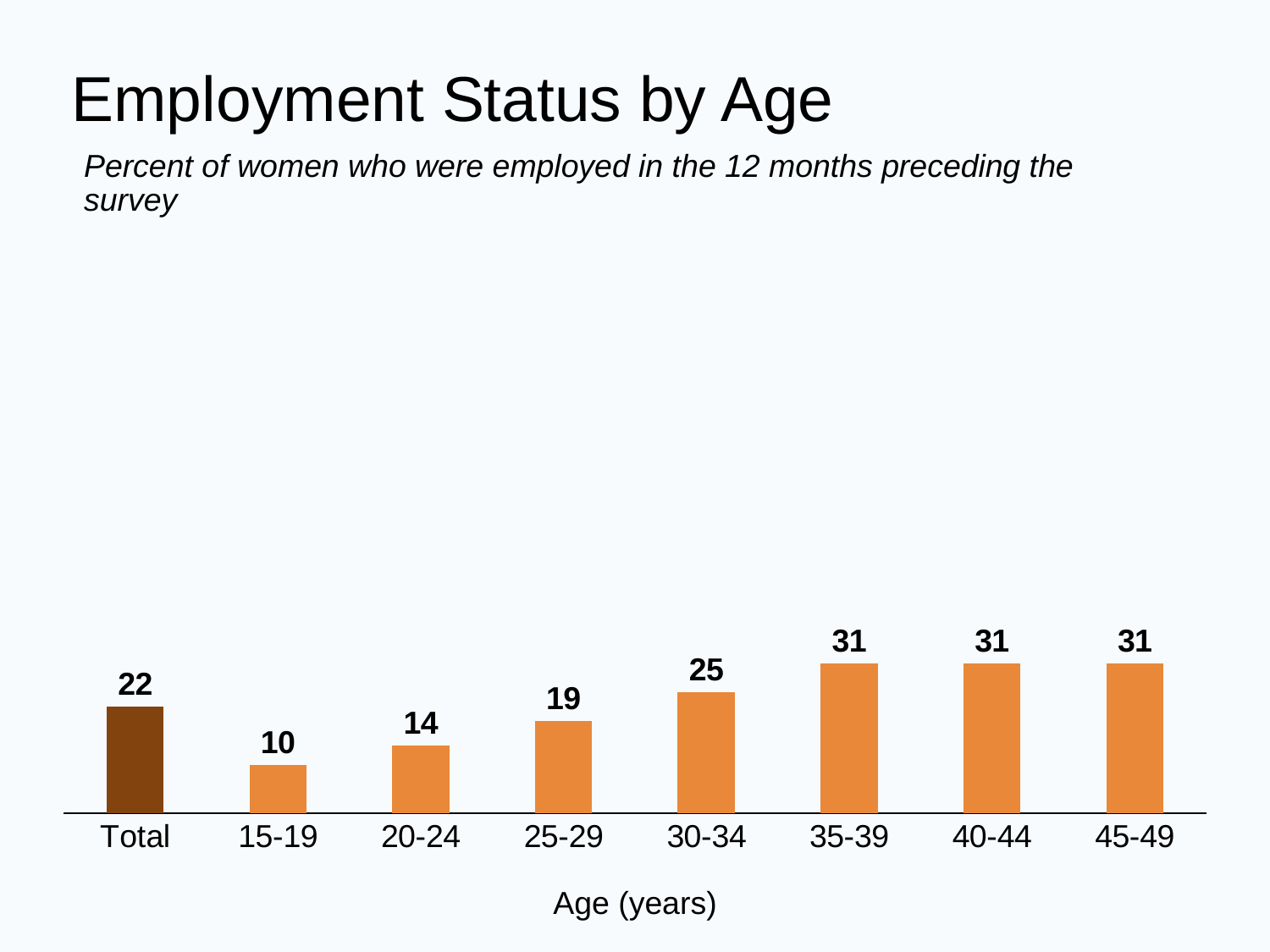

# Employment Status by Age
Percent of women who were employed in the 12 months preceding the survey

### Chart

| Category | Women |
|---|---|
| Total | 22.0 |
| 15-19 | 10.0 |
| 20-24 | 14.0 |
| 25-29 | 19.0 |
| 30-34 | 25.0 |
| 35-39 | 31.0 |
| 40-44 | 31.0 |
| 45-49 | 31.0 |
Age (years)